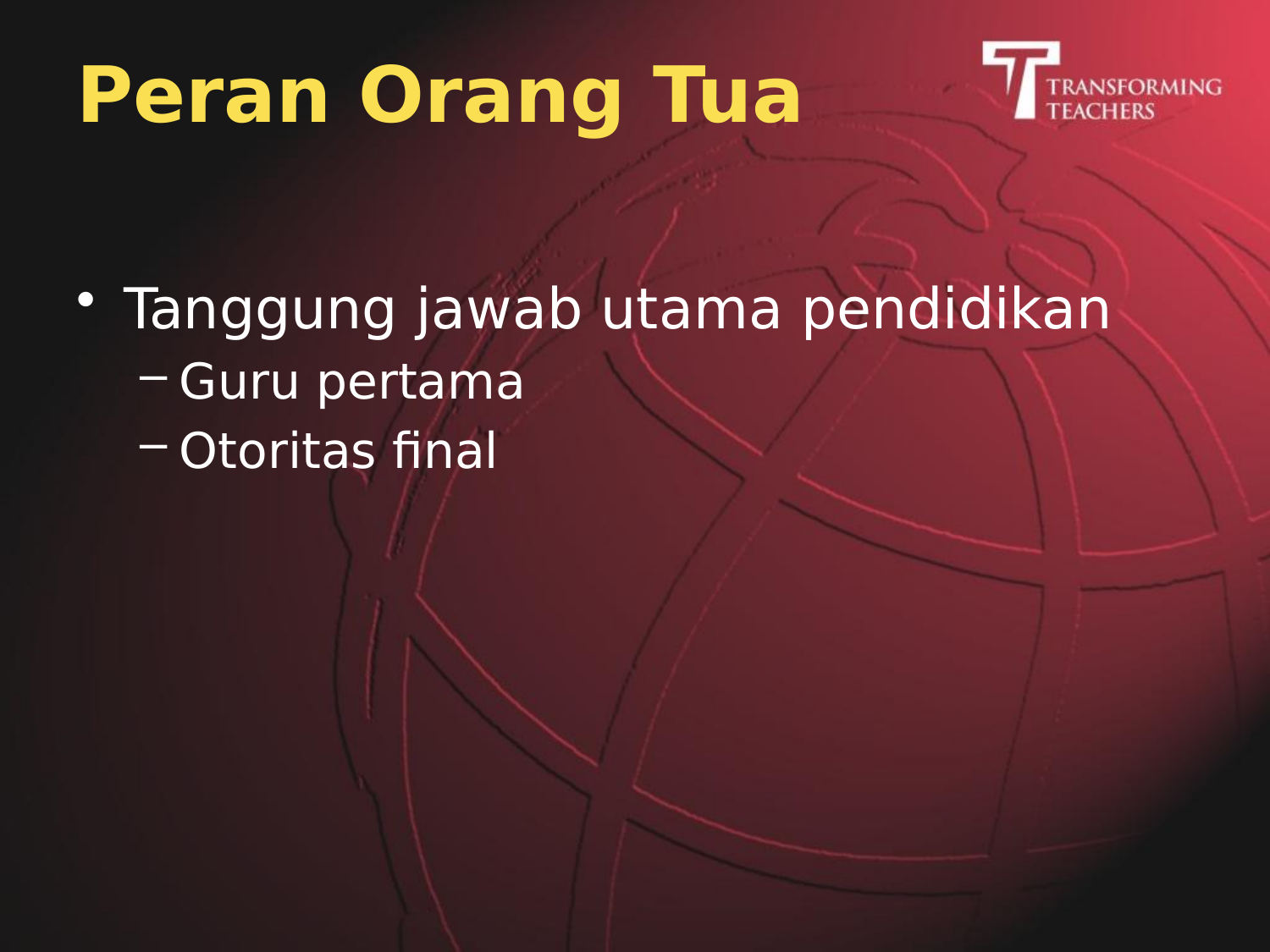

# Peran Orang Tua
Tanggung jawab utama pendidikan
Guru pertama
Otoritas final